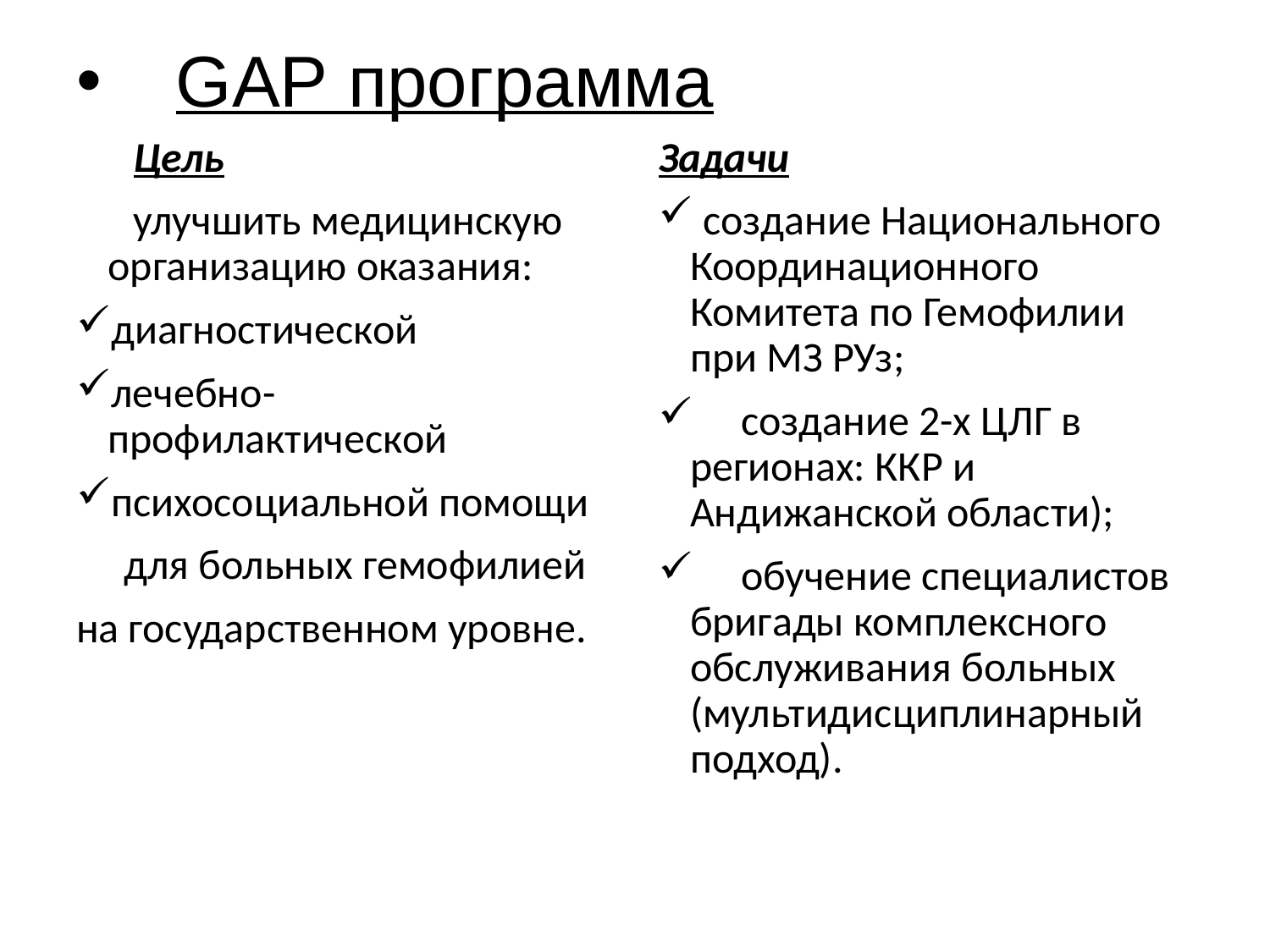

# GAP программа
      Цель
      улучшить медицинскую  организацию оказания:
диагностической
лечебно-профилактической
психосоциальной помощи
     для больных гемофилией
на государственном уровне.
Задачи
 создание Национального Координационного Комитета по Гемофилии при МЗ РУз;
     создание 2-х ЦЛГ в регионах: ККР и Андижанской области);
     обучение специалистов бригады комплексного обслуживания больных  (мультидисциплинарный подход).